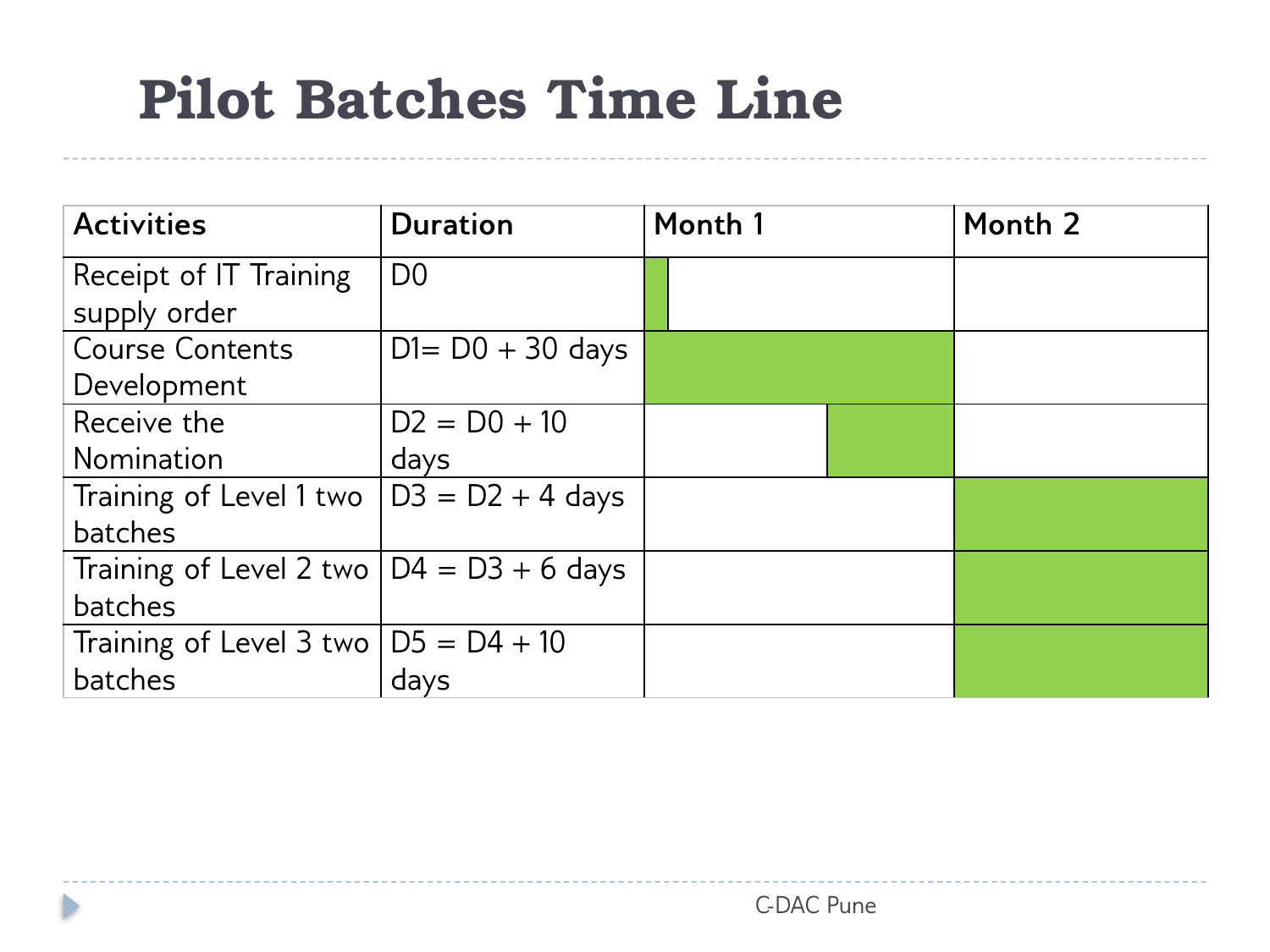

# Pilot Batches Time Line
| Activities | Duration | Month 1 |  |  | Month 2 |
| --- | --- | --- | --- | --- | --- |
| Receipt of IT Training supply order | D0 |  |  |  |  |
| Course Contents Development | D1= D0 + 30 days |  |  |  |  |
| Receive the Nomination | D2 = D0 + 10 days |  |  |  |  |
| Training of Level 1 two batches | D3 = D2 + 4 days |  |  |  |  |
| Training of Level 2 two batches | D4 = D3 + 6 days |  |  |  |  |
| Training of Level 3 two batches | D5 = D4 + 10 days |  |  |  |  |
C-DAC Pune